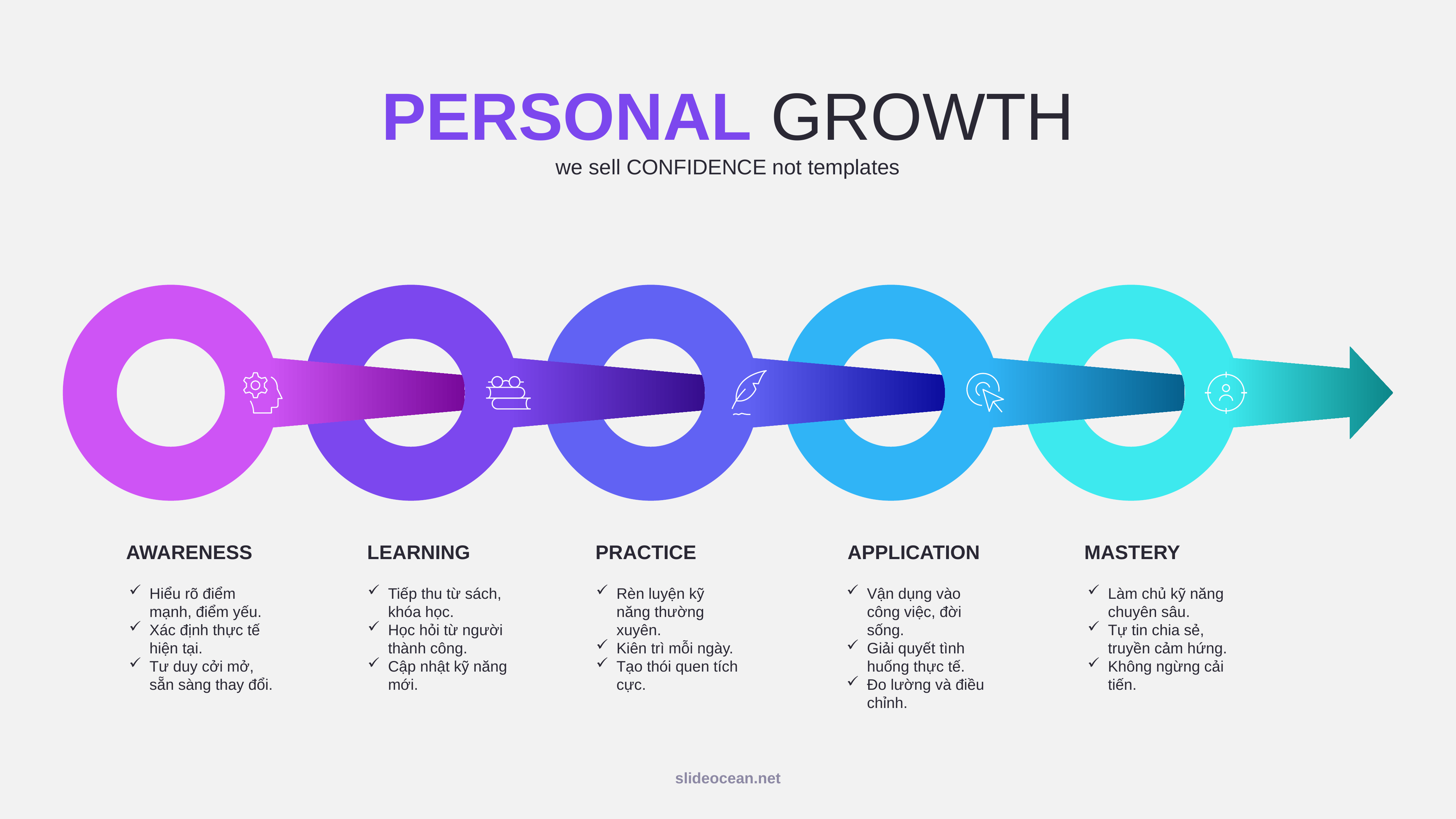

PERSONAL GROWTH
we sell CONFIDENCE not templates

AWARENESS
LEARNING
PRACTICE
APPLICATION
MASTERY
Hiểu rõ điểm mạnh, điểm yếu.
Xác định thực tế hiện tại.
Tư duy cởi mở, sẵn sàng thay đổi.
Tiếp thu từ sách, khóa học.
Học hỏi từ người thành công.
Cập nhật kỹ năng mới.
Rèn luyện kỹ năng thường xuyên.
Kiên trì mỗi ngày.
Tạo thói quen tích cực.
Vận dụng vào công việc, đời sống.
Giải quyết tình huống thực tế.
Đo lường và điều chỉnh.
Làm chủ kỹ năng chuyên sâu.
Tự tin chia sẻ, truyền cảm hứng.
Không ngừng cải tiến.
slideocean.net